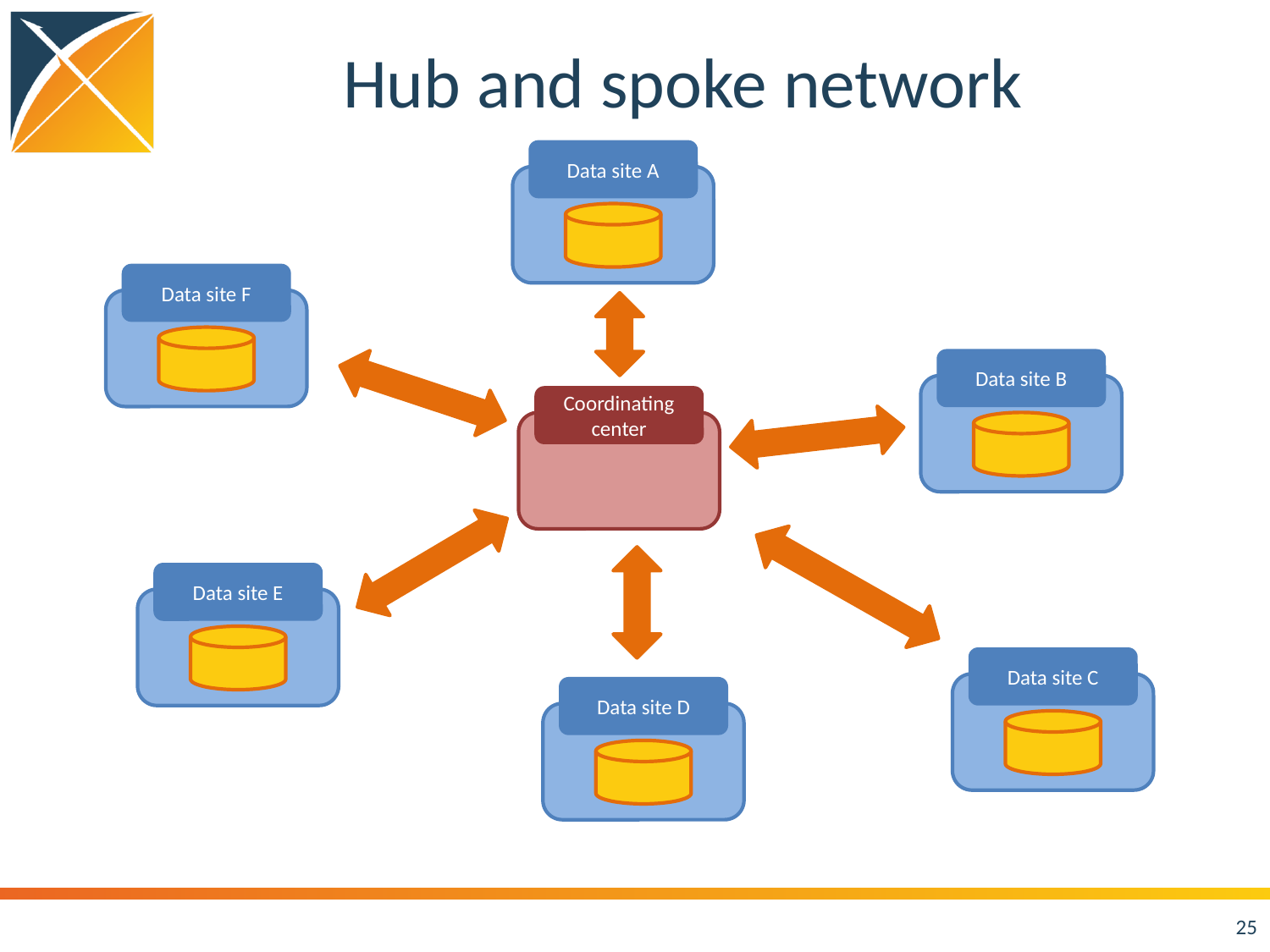

# Hub and spoke network
Data site A

Data site F

Data site B

Coordinating center

Data site E

Data site C

Data site D

25